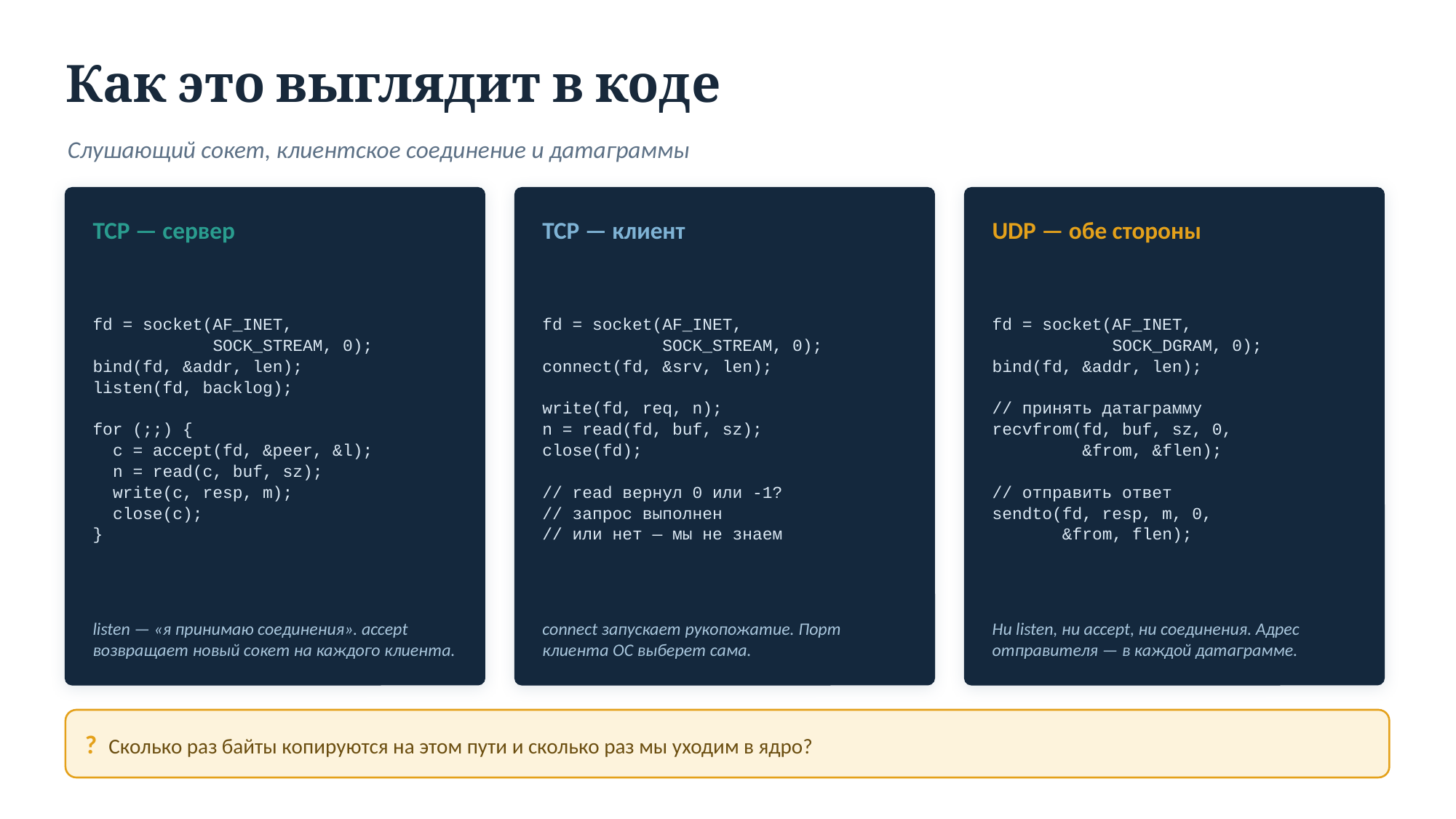

Как это выглядит в коде
Слушающий сокет, клиентское соединение и датаграммы

TCP — сервер
TCP — клиент
UDP — обе стороны
fd = socket(AF_INET,
            SOCK_STREAM, 0);
bind(fd, &addr, len);
listen(fd, backlog);

for (;;) {
  c = accept(fd, &peer, &l);
  n = read(c, buf, sz);
  write(c, resp, m);
  close(c);
}
fd = socket(AF_INET,
            SOCK_STREAM, 0);
connect(fd, &srv, len);

write(fd, req, n);
n = read(fd, buf, sz);
close(fd);

// read вернул 0 или -1?
// запрос выполнен
// или нет — мы не знаем
fd = socket(AF_INET,
            SOCK_DGRAM, 0);
bind(fd, &addr, len);

// принять датаграмму
recvfrom(fd, buf, sz, 0,
         &from, &flen);

// отправить ответ
sendto(fd, resp, m, 0,
       &from, flen);
listen — «я принимаю соединения». accept возвращает новый сокет на каждого клиента.
connect запускает рукопожатие. Порт клиента ОС выберет сама.
Ни listen, ни accept, ни соединения. Адрес отправителя — в каждой датаграмме.

?  Сколько раз байты копируются на этом пути и сколько раз мы уходим в ядро?